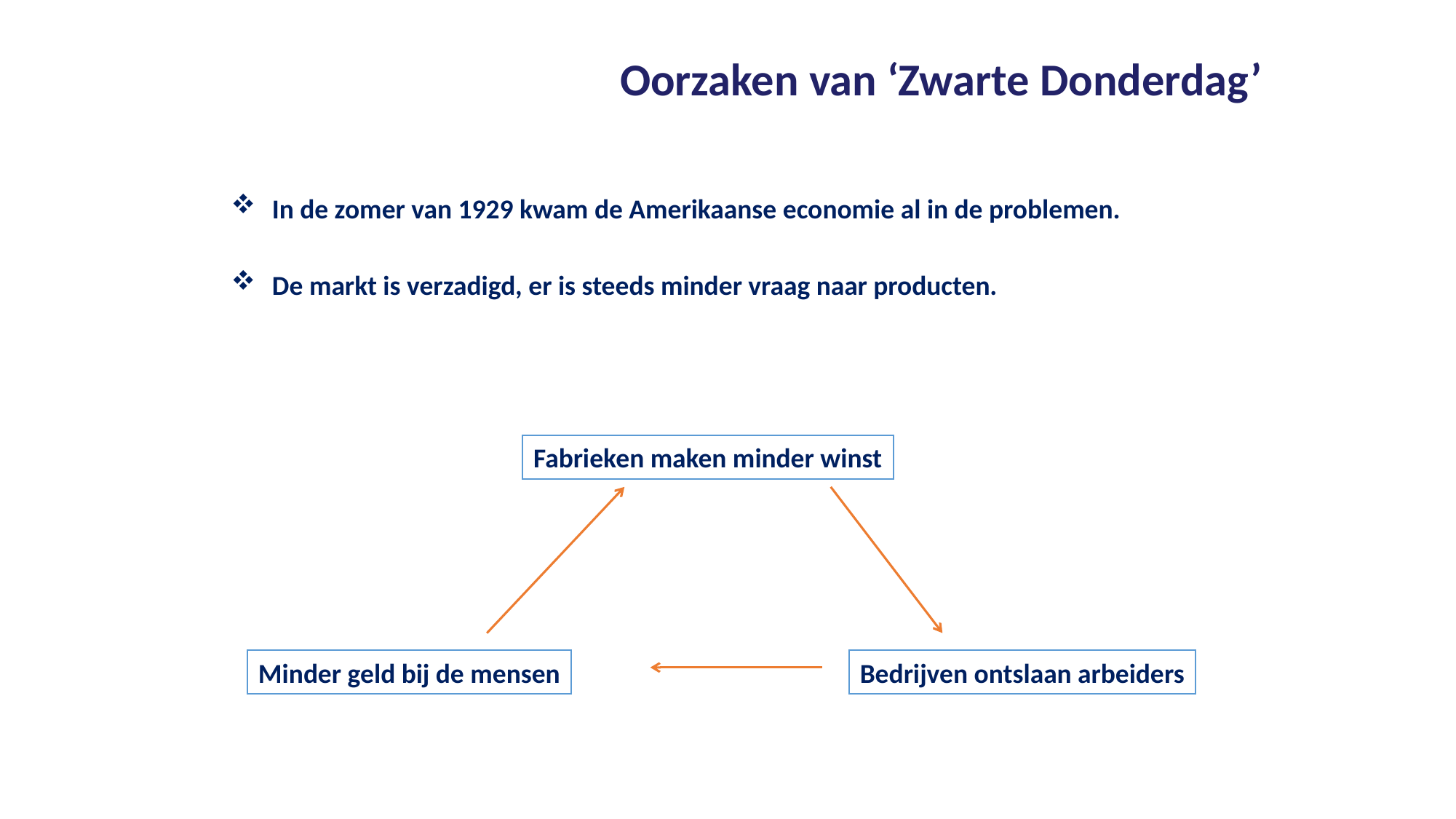

Oorzaken van ‘Zwarte Donderdag’
In de zomer van 1929 kwam de Amerikaanse economie al in de problemen.

De markt is verzadigd, er is steeds minder vraag naar producten.

Fabrieken maken minder winst
Minder geld bij de mensen
Bedrijven ontslaan arbeiders